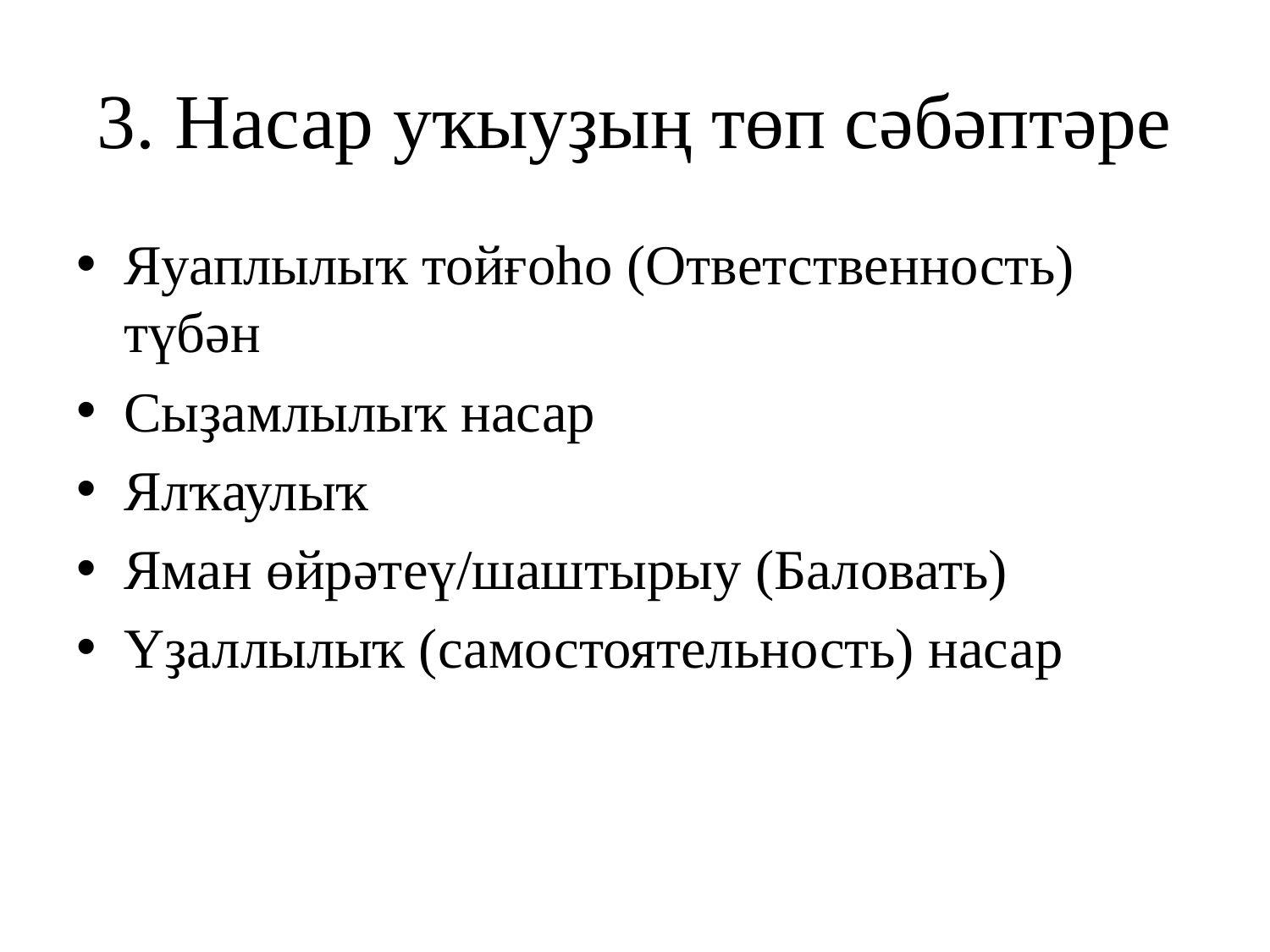

# 3. Насар уҡыуҙың төп сәбәптәре
Яуаплылыҡ тойғоһо (Ответственность) түбән
Сыҙамлылыҡ насар
Ялҡаулыҡ
Яман өйрәтеү/шаштырыу (Баловать)
Үҙаллылыҡ (самостоятельность) насар